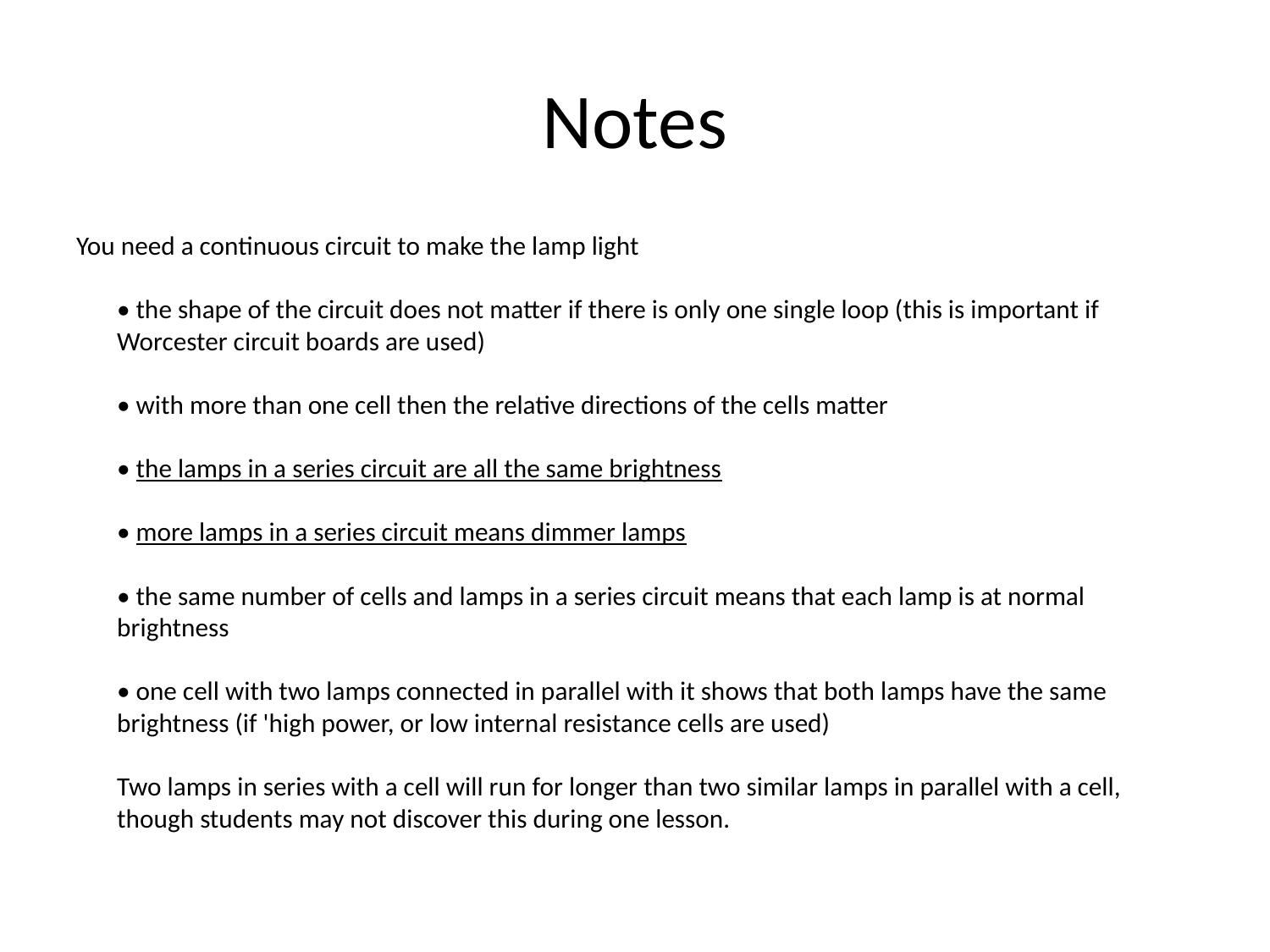

# Notes
You need a continuous circuit to make the lamp light
 
• the shape of the circuit does not matter if there is only one single loop (this is important if Worcester circuit boards are used)
 
• with more than one cell then the relative directions of the cells matter
 
• the lamps in a series circuit are all the same brightness
 
• more lamps in a series circuit means dimmer lamps
 
• the same number of cells and lamps in a series circuit means that each lamp is at normal brightness
 
• one cell with two lamps connected in parallel with it shows that both lamps have the same brightness (if 'high power, or low internal resistance cells are used)
 
Two lamps in series with a cell will run for longer than two similar lamps in parallel with a cell, though students may not discover this during one lesson.